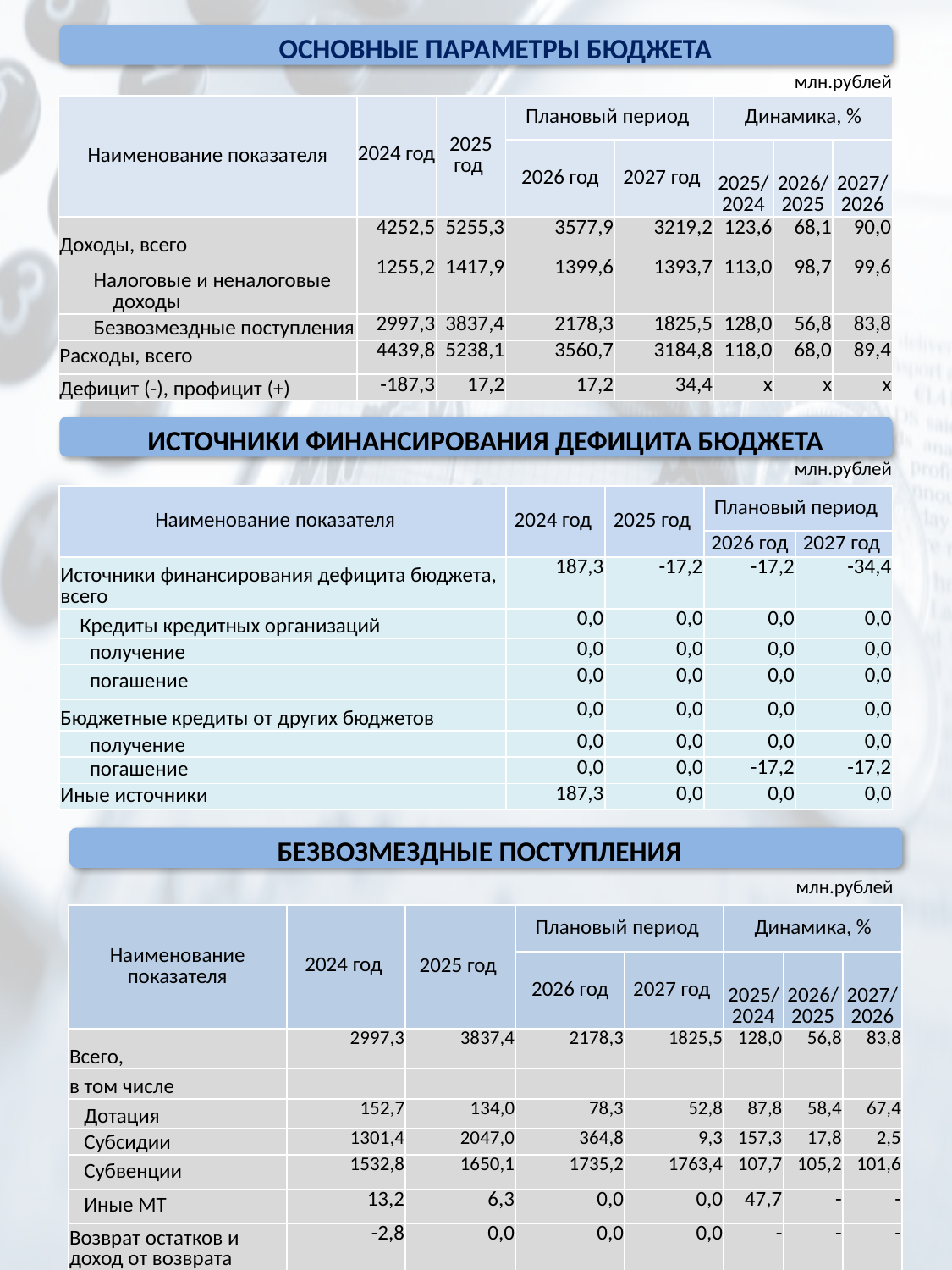

ОСНОВНЫЕ ПАРАМЕТРЫ БЮДЖЕТА
млн.рублей
| Наименование показателя | 2024 год | 2025 год | Плановый период |  | Динамика, % |  |  |
| --- | --- | --- | --- | --- | --- | --- | --- |
|  |  |  | 2026 год | 2027 год | 2025/2024 | 2026/2025 | 2027/2026 |
| Доходы, всего | 4252,5 | 5255,3 | 3577,9 | 3219,2 | 123,6 | 68,1 | 90,0 |
| Налоговые и неналоговые доходы | 1255,2 | 1417,9 | 1399,6 | 1393,7 | 113,0 | 98,7 | 99,6 |
| Безвозмездные поступления | 2997,3 | 3837,4 | 2178,3 | 1825,5 | 128,0 | 56,8 | 83,8 |
| Расходы, всего | 4439,8 | 5238,1 | 3560,7 | 3184,8 | 118,0 | 68,0 | 89,4 |
| Дефицит (-), профицит (+) | -187,3 | 17,2 | 17,2 | 34,4 | х | х | х |

ИСТОЧНИКИ ФИНАНСИРОВАНИЯ ДЕФИЦИТА БЮДЖЕТА
млн.рублей
| Наименование показателя | 2024 год | 2025 год | Плановый период |  |
| --- | --- | --- | --- | --- |
|  |  |  | 2026 год | 2027 год |
| Источники финансирования дефицита бюджета, всего | 187,3 | -17,2 | -17,2 | -34,4 |
| Кредиты кредитных организаций | 0,0 | 0,0 | 0,0 | 0,0 |
| получение | 0,0 | 0,0 | 0,0 | 0,0 |
| погашение | 0,0 | 0,0 | 0,0 | 0,0 |
| Бюджетные кредиты от других бюджетов | 0,0 | 0,0 | 0,0 | 0,0 |
| получение | 0,0 | 0,0 | 0,0 | 0,0 |
| погашение | 0,0 | 0,0 | -17,2 | -17,2 |
| Иные источники | 187,3 | 0,0 | 0,0 | 0,0 |
БЕЗВОЗМЕЗДНЫЕ ПОСТУПЛЕНИЯ

млн.рублей
| Наименование показателя | 2024 год | 2025 год | Плановый период |  | Динамика, % |  |  |
| --- | --- | --- | --- | --- | --- | --- | --- |
|  |  |  | 2026 год | 2027 год | 2025/2024 | 2026/2025 | 2027/2026 |
| Всего, | 2997,3 | 3837,4 | 2178,3 | 1825,5 | 128,0 | 56,8 | 83,8 |
| в том числе |  |  |  |  |  |  |  |
| Дотация | 152,7 | 134,0 | 78,3 | 52,8 | 87,8 | 58,4 | 67,4 |
| Субсидии | 1301,4 | 2047,0 | 364,8 | 9,3 | 157,3 | 17,8 | 2,5 |
| Субвенции | 1532,8 | 1650,1 | 1735,2 | 1763,4 | 107,7 | 105,2 | 101,6 |
| Иные МТ | 13,2 | 6,3 | 0,0 | 0,0 | 47,7 | - | - |
| Возврат остатков и доход от возврата | -2,8 | 0,0 | 0,0 | 0,0 | - | - | - |